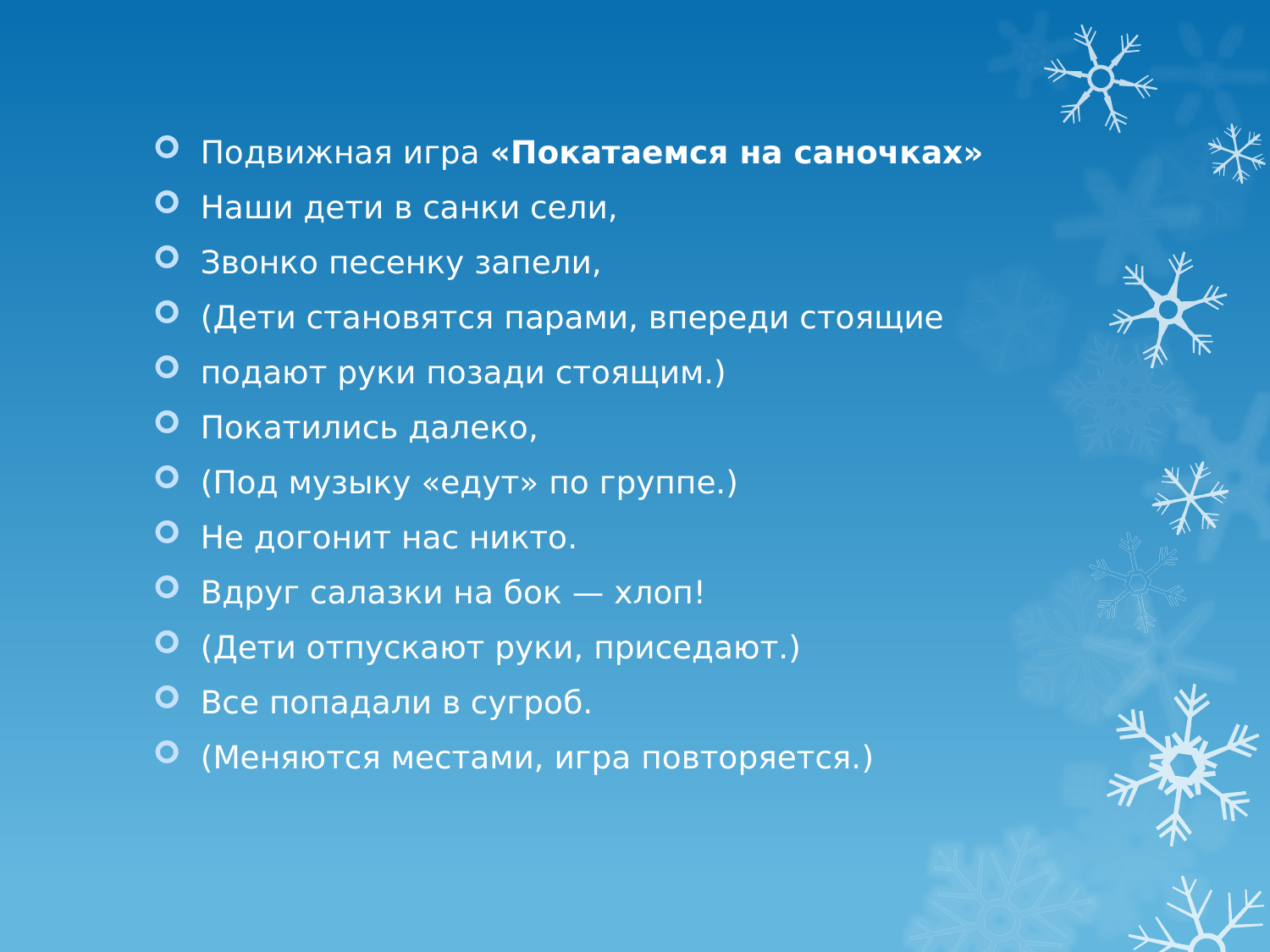

Подвижная игра «Покатаемся на саночках»
Наши дети в санки сели,
Звонко песенку запели,
(Дети становятся парами, впереди стоящие
подают руки позади стоящим.)
Покатились далеко,
(Под музыку «едут» по группе.)
Не догонит нас никто.
Вдруг салазки на бок — хлоп!
(Дети отпускают руки, приседают.)
Все попадали в сугроб.
(Меняются местами, игра повторяется.)

#